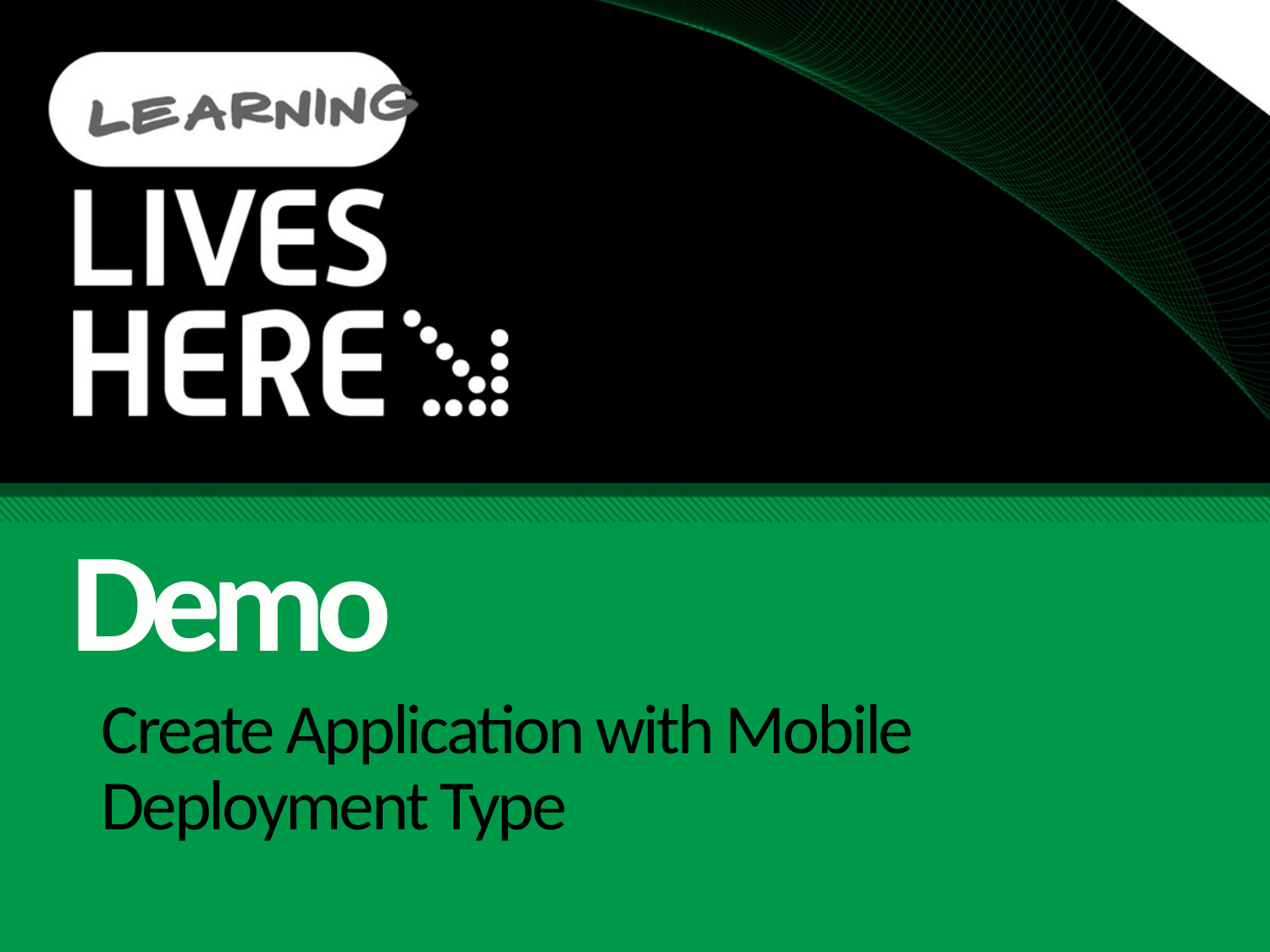

Demo
# Create Application with Mobile Deployment Type